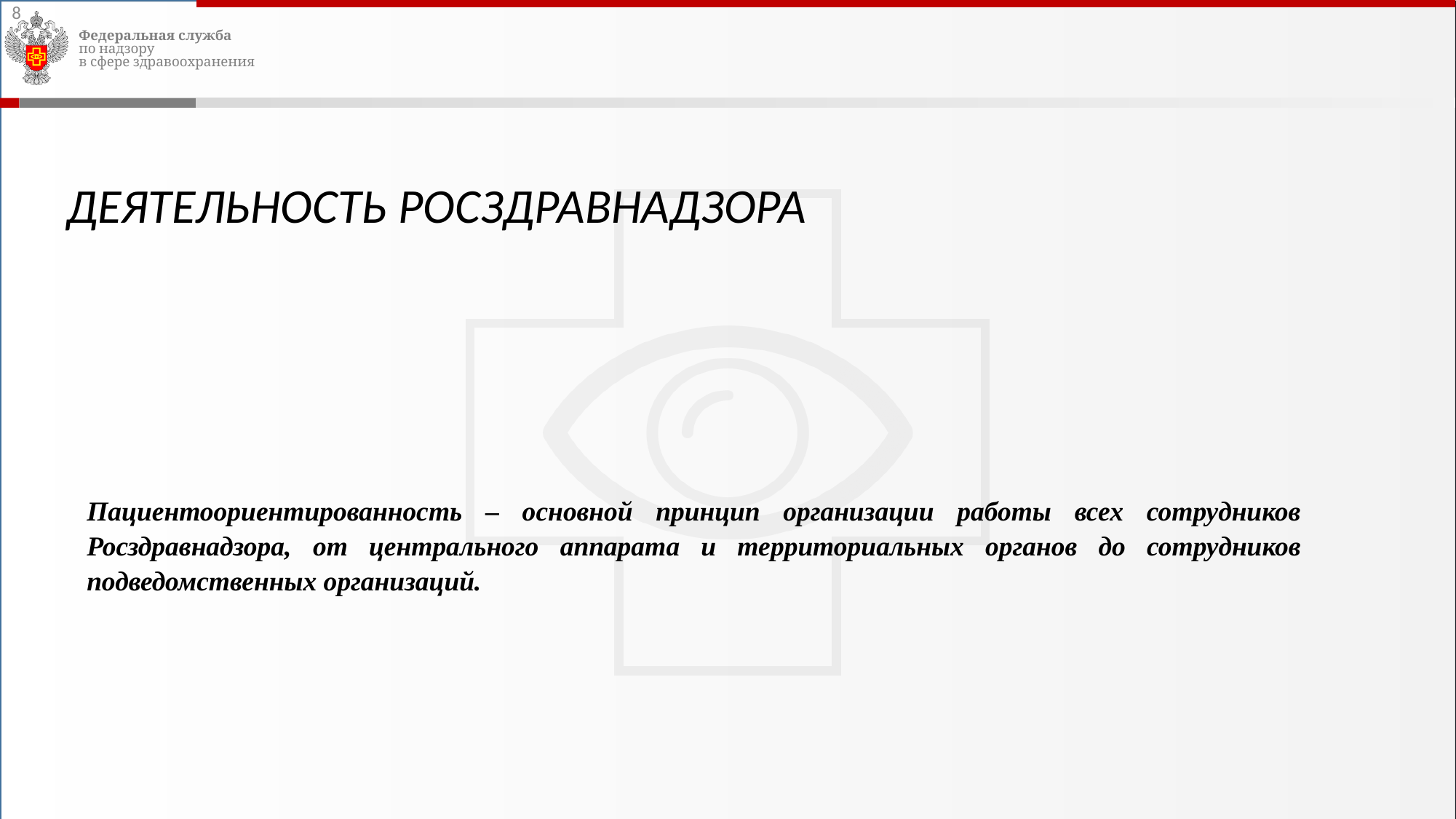

8
# ДЕЯТЕЛЬНОСТЬ РОСЗДРАВНАДЗОРА

Пациентоориентированность – основной принцип организации работы всех сотрудников Росздравнадзора, от центрального аппарата и территориальных органов до сотрудников подведомственных организаций.